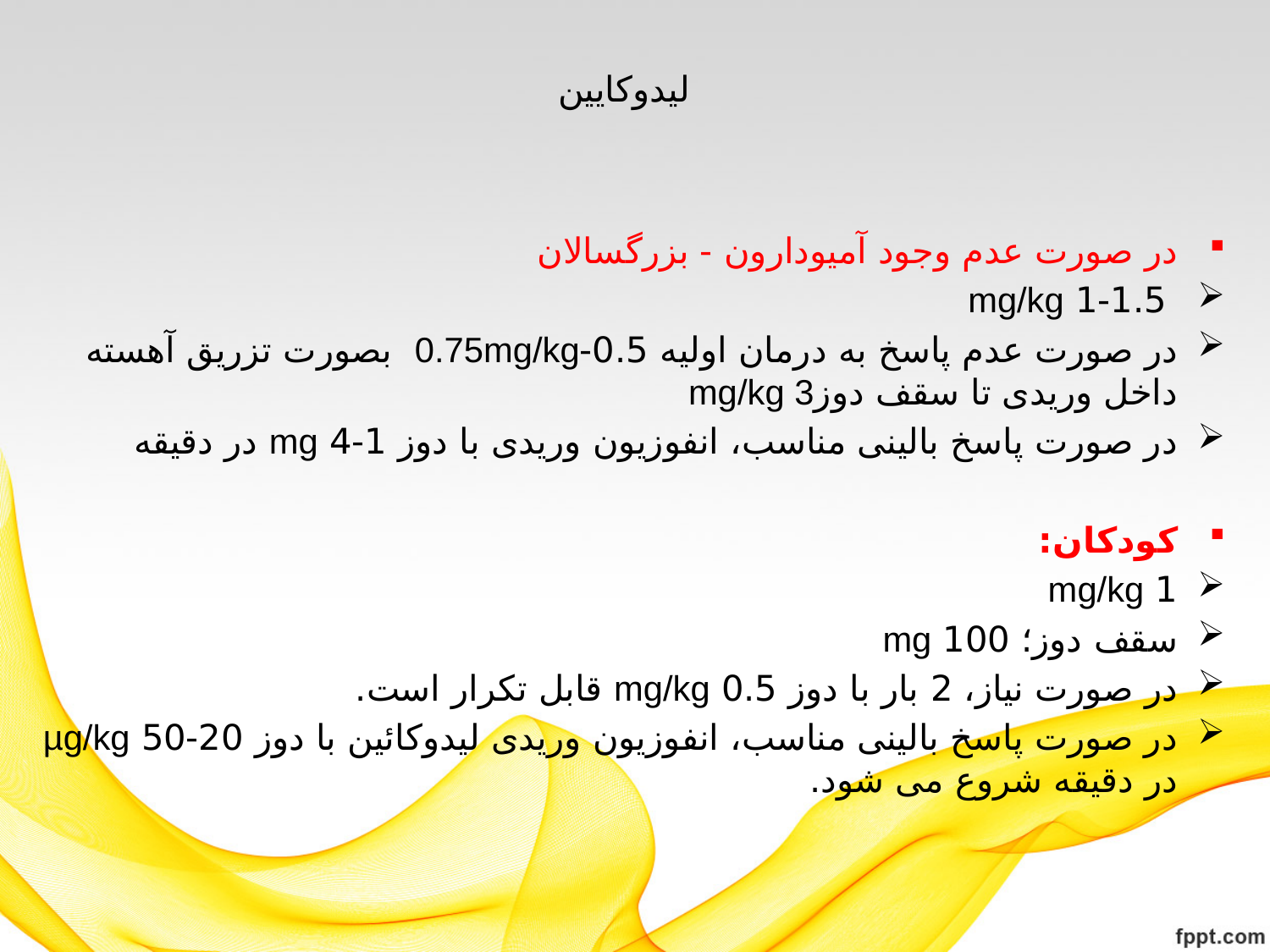

# لیدوکایین
در صورت عدم وجود آمیودارون - بزرگسالان
 1-1.5 mg/kg
در صورت عدم پاسخ به درمان اولیه 0.5-0.75mg/kg  بصورت تزریق آهسته داخل وریدی تا سقف دوزmg/kg 3
در صورت پاسخ بالینی مناسب، انفوزیون وریدی با دوز 1-4 mg در دقیقه

کودکان:
1 mg/kg
سقف دوز؛ 100 mg
در صورت نیاز، 2 بار با دوز 0.5 mg/kg قابل تکرار است.
در صورت پاسخ بالینی مناسب، انفوزیون وریدی لیدوکائین با دوز 20-50 µg/kg  در دقیقه شروع می شود.